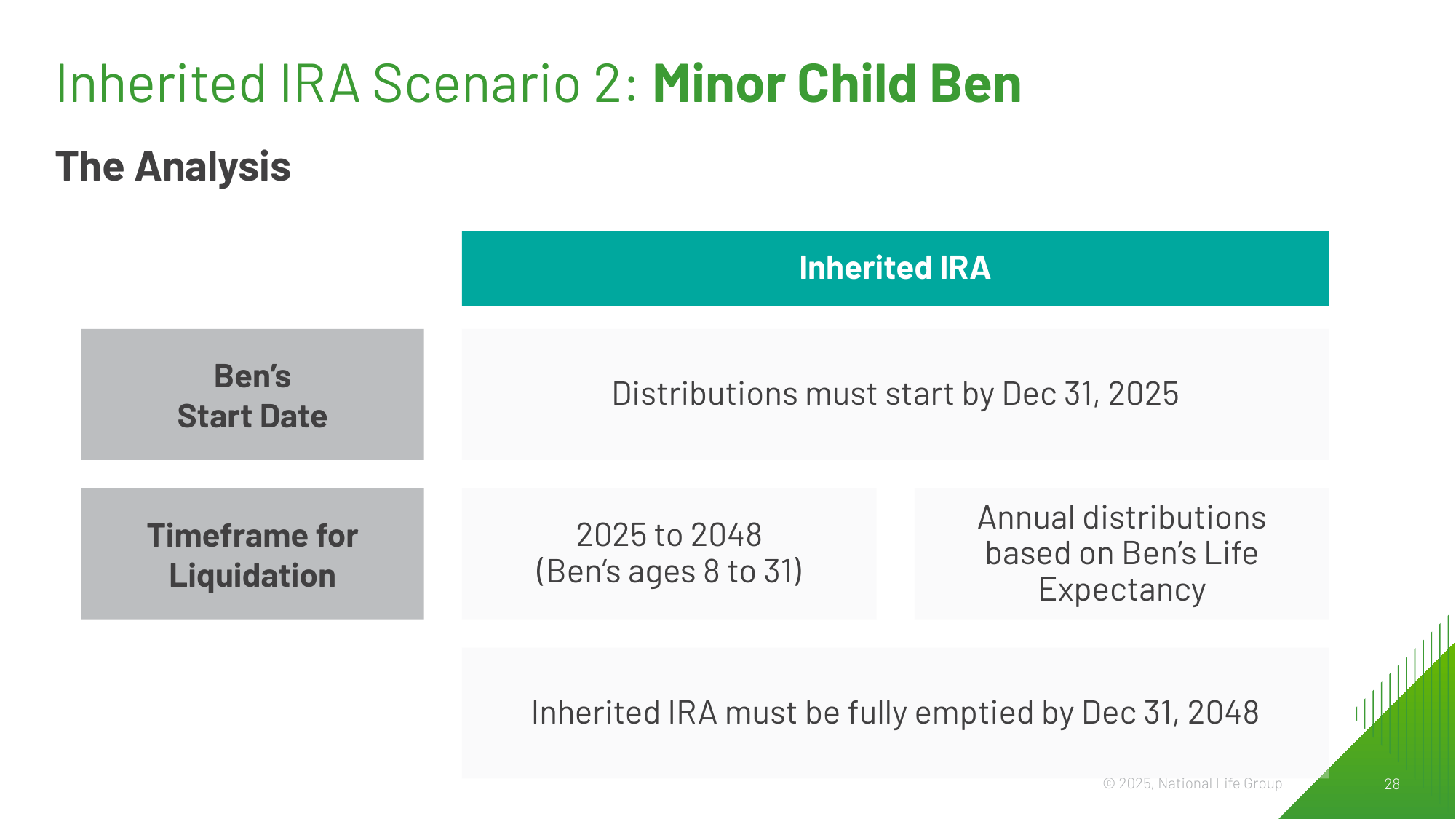

# Inherited IRA Scenario 2: Minor Child Ben
The Analysis
Inherited IRA
Ben’s
Start Date
Distributions must start by Dec 31, 2025
Timeframe for Liquidation
2025 to 2048
(Ben’s ages 8 to 31)
Annual distributions based on Ben’s Life Expectancy
Inherited IRA must be fully emptied by Dec 31, 2048
 28